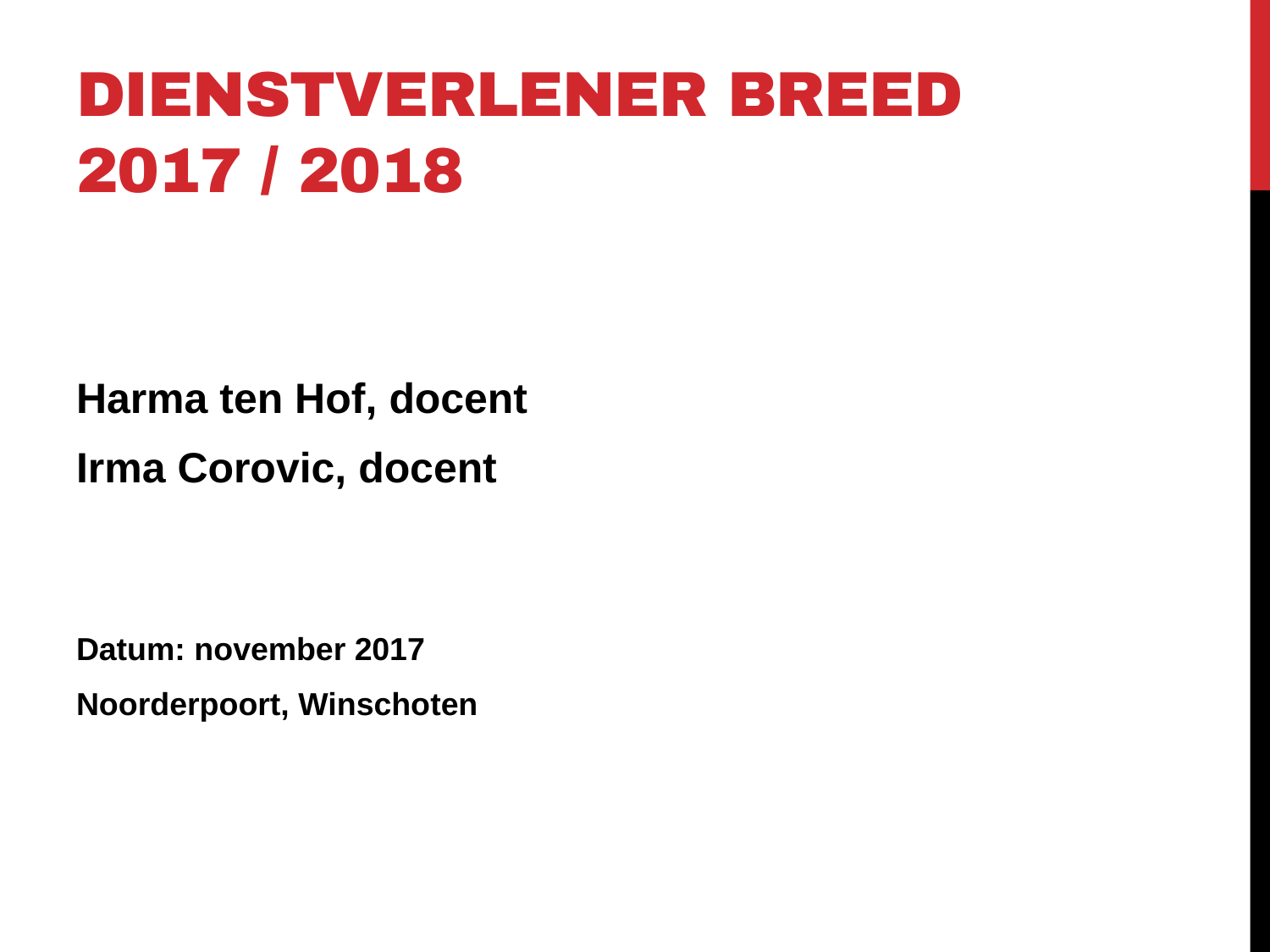

# Dienstverlener Breed 2017 / 2018

Harma ten Hof, docent
Irma Corovic, docent

Datum: november 2017
Noorderpoort, Winschoten